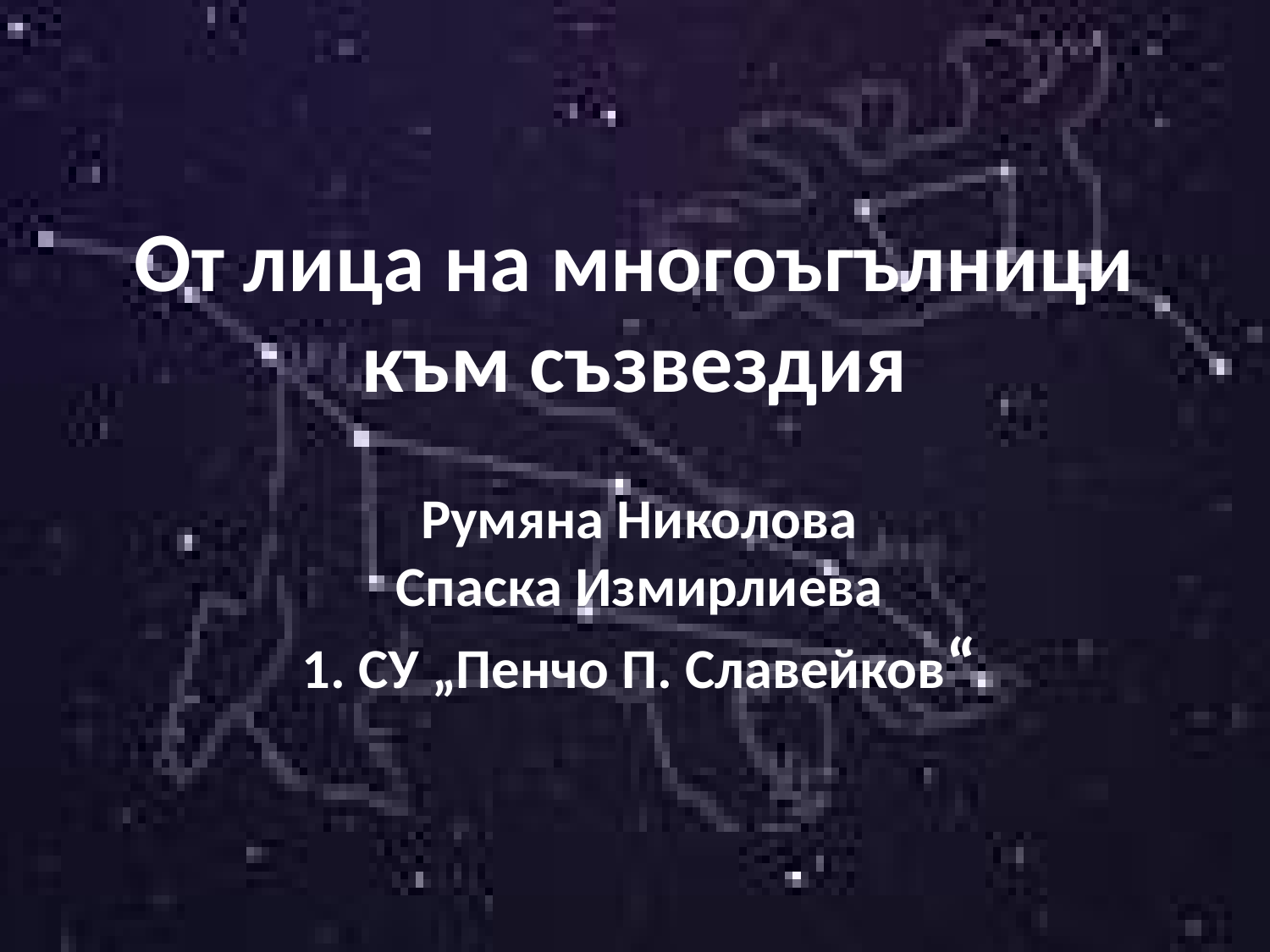

# От лица на многоъгълници към съзвездия

Румяна Николова
Спаска Измирлиева
1. СУ „Пенчо П. Славейков“